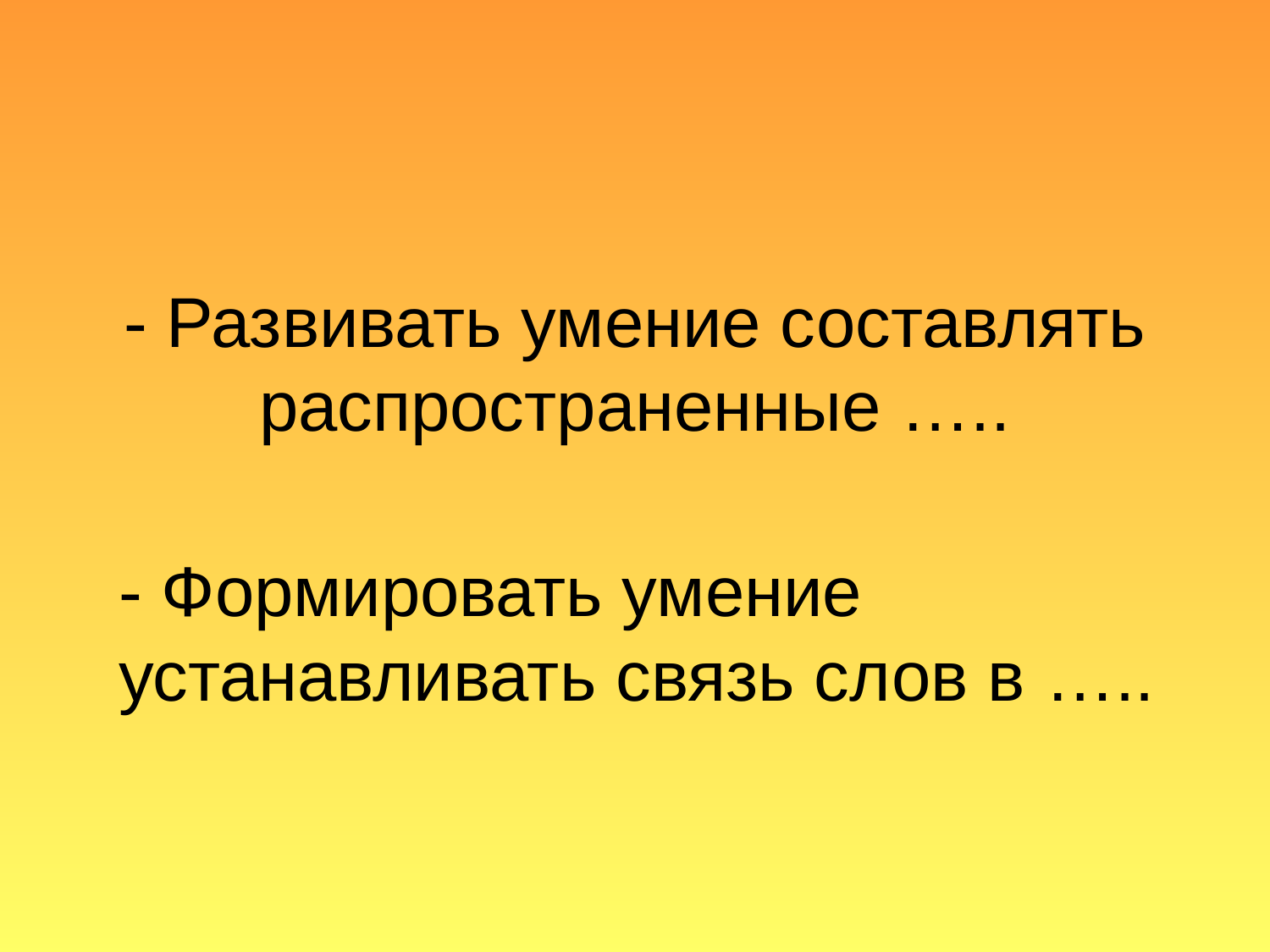

# - Развивать умение составлять распространенные …..
- Формировать умение устанавливать связь слов в …..